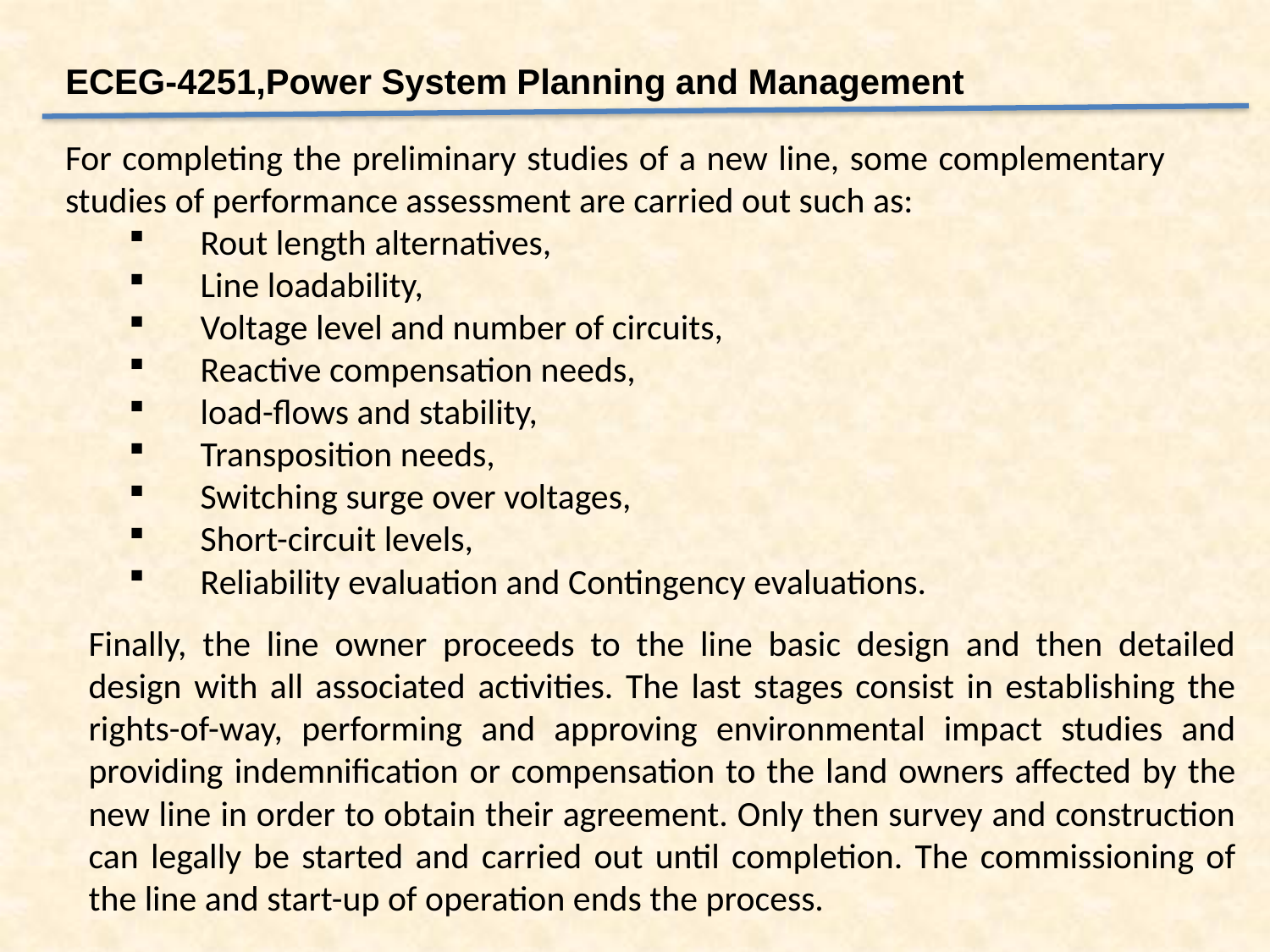

ECEG-4251,Power System Planning and Management
For completing the preliminary studies of a new line, some complementary studies of performance assessment are carried out such as:
Rout length alternatives,
Line loadability,
Voltage level and number of circuits,
Reactive compensation needs,
load-flows and stability,
Transposition needs,
Switching surge over voltages,
Short-circuit levels,
Reliability evaluation and Contingency evaluations.
Finally, the line owner proceeds to the line basic design and then detailed design with all associated activities. The last stages consist in establishing the rights-of-way, performing and approving environmental impact studies and providing indemnification or compensation to the land owners affected by the new line in order to obtain their agreement. Only then survey and construction can legally be started and carried out until completion. The commissioning of the line and start-up of operation ends the process.